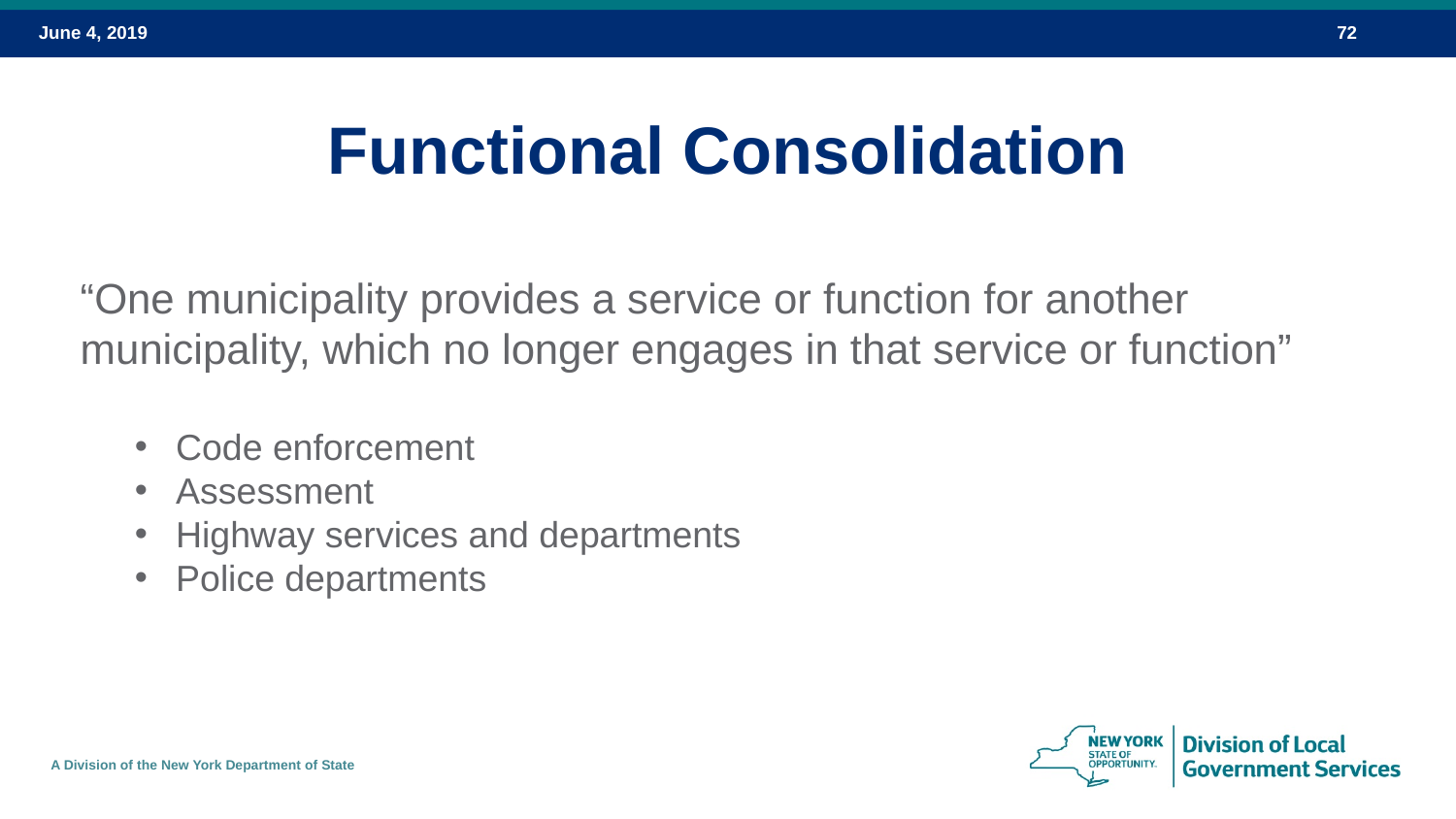

Functional Consolidation
“One municipality provides a service or function for another municipality, which no longer engages in that service or function”

Code enforcement
Assessment
Highway services and departments
Police departments